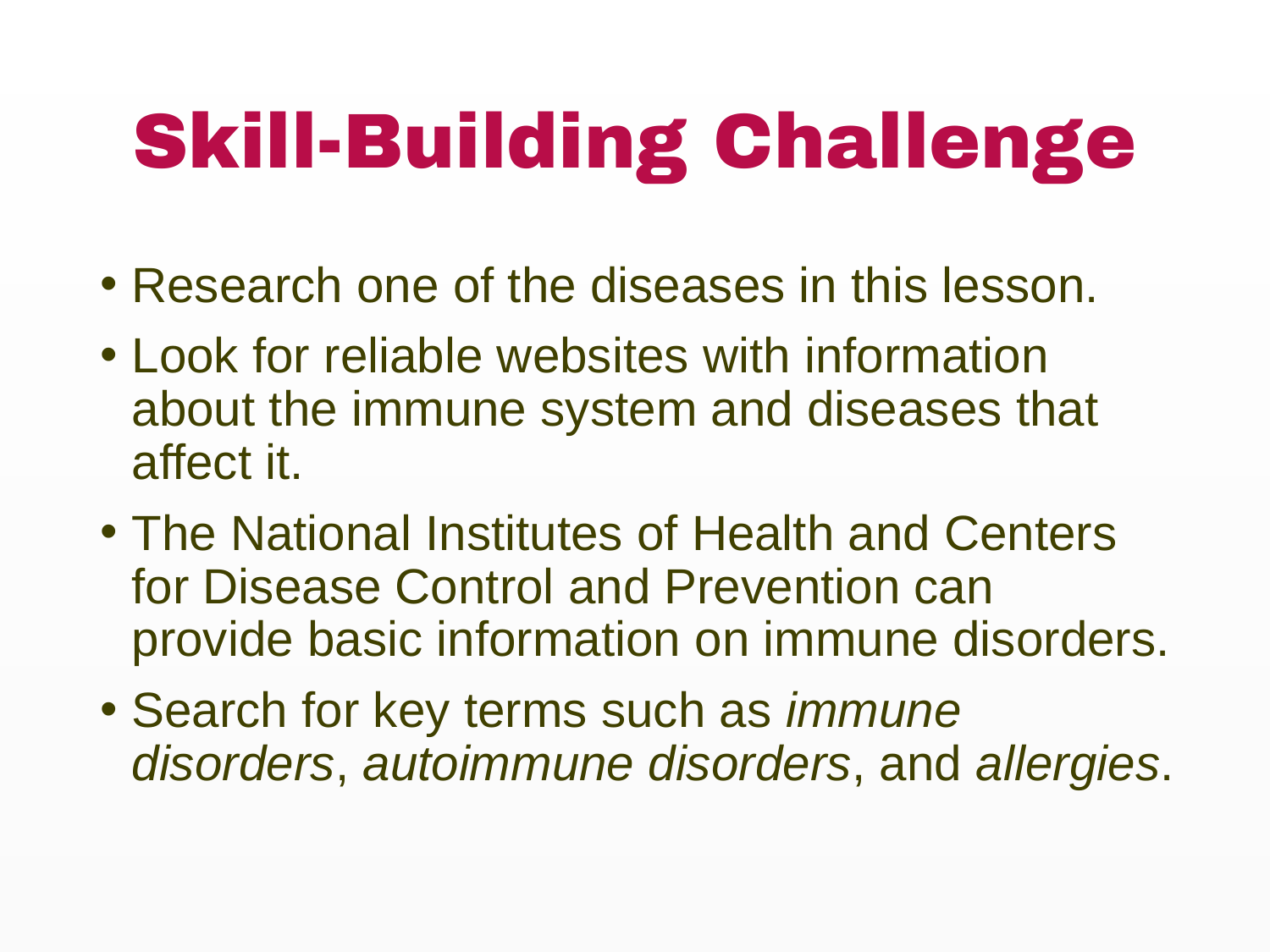

# Skill-Building Challenge
Research one of the diseases in this lesson.
Look for reliable websites with information about the immune system and diseases that affect it.
The National Institutes of Health and Centers for Disease Control and Prevention can provide basic information on immune disorders.
Search for key terms such as immune disorders, autoimmune disorders, and allergies.